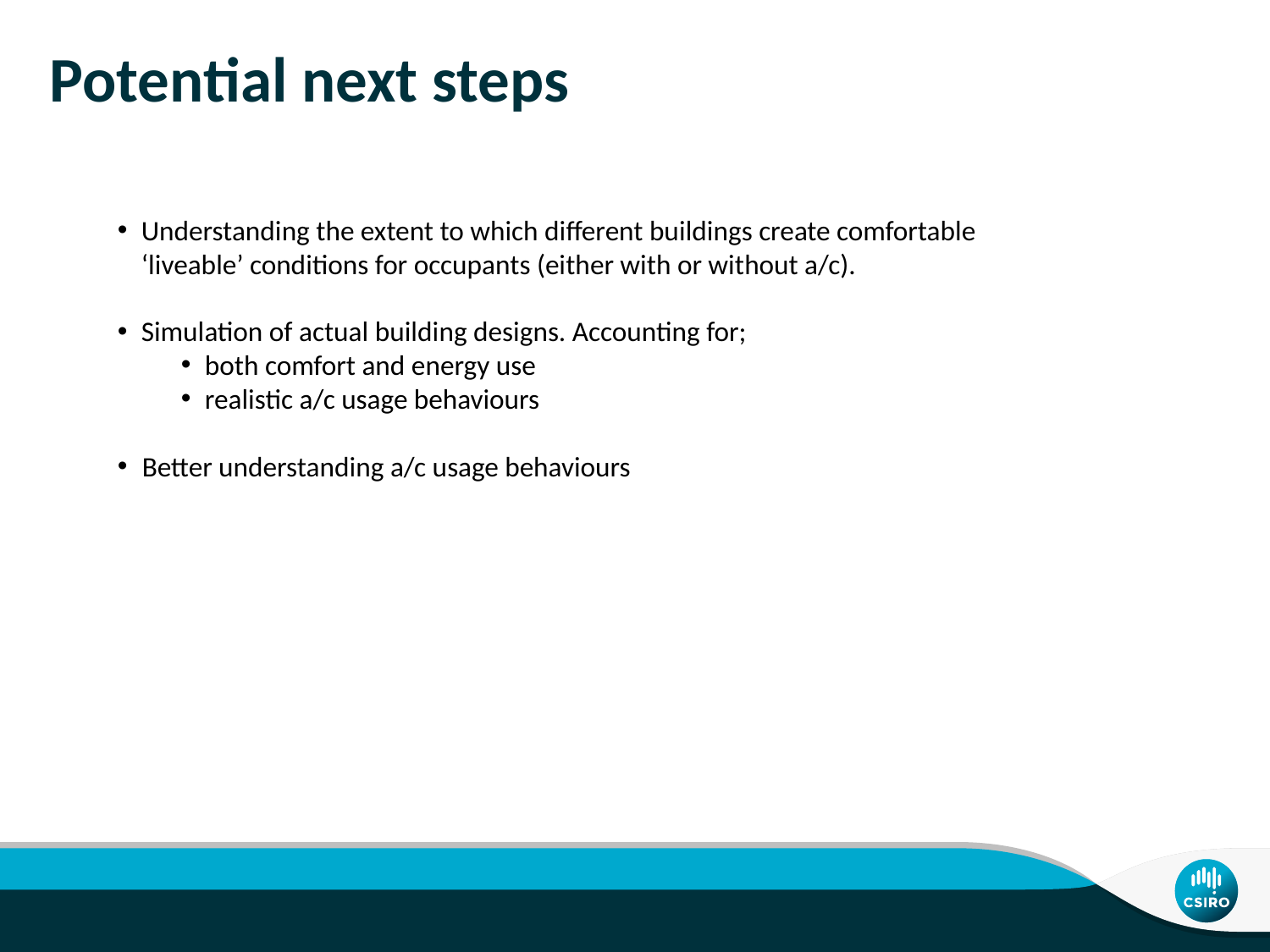

# Potential next steps

Understanding the extent to which different buildings create comfortable ‘liveable’ conditions for occupants (either with or without a/c).

Simulation of actual building designs. Accounting for;
both comfort and energy use
realistic a/c usage behaviours

Better understanding a/c usage behaviours